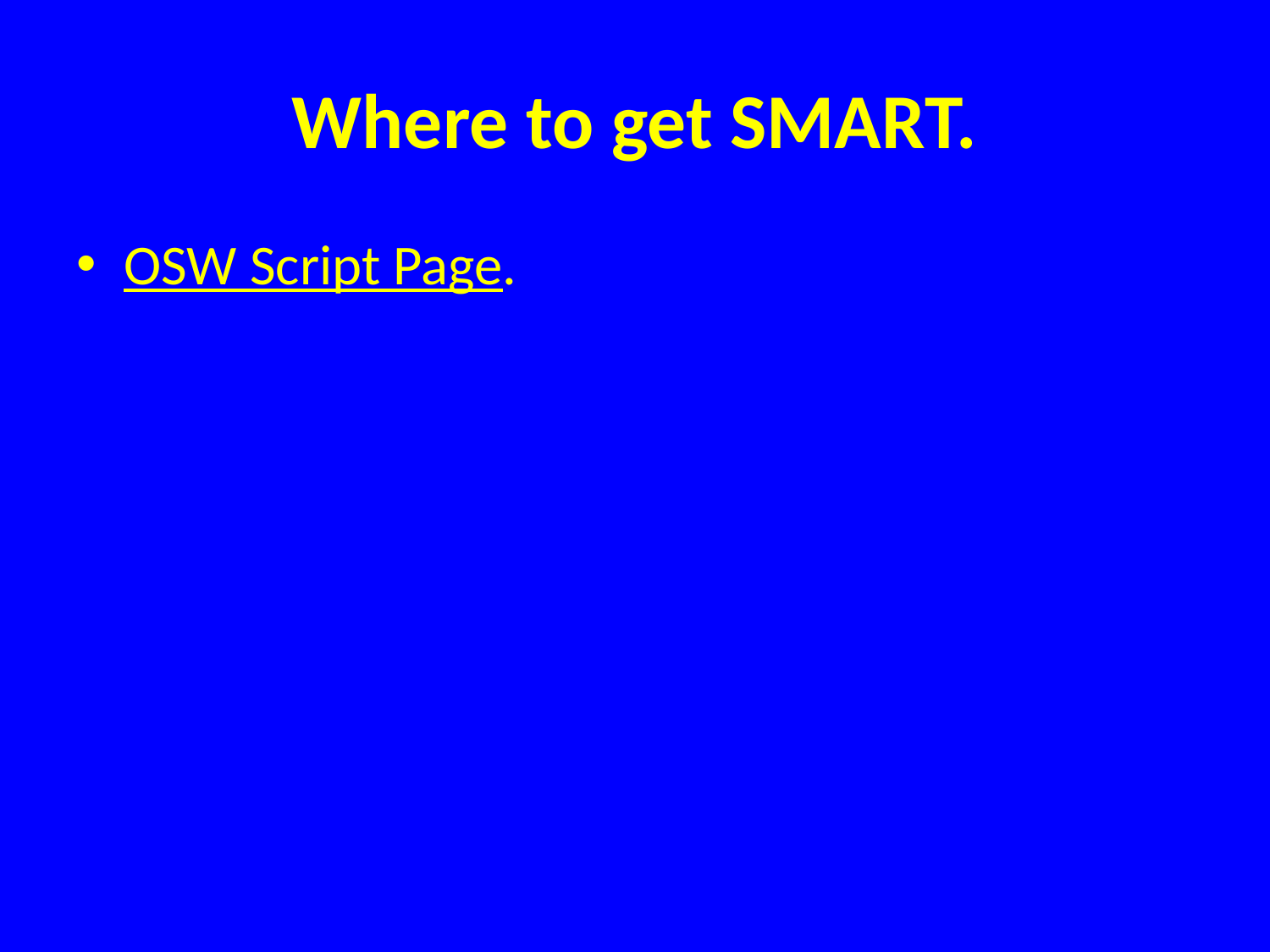

# Where to get SMART.
OSW Script Page.